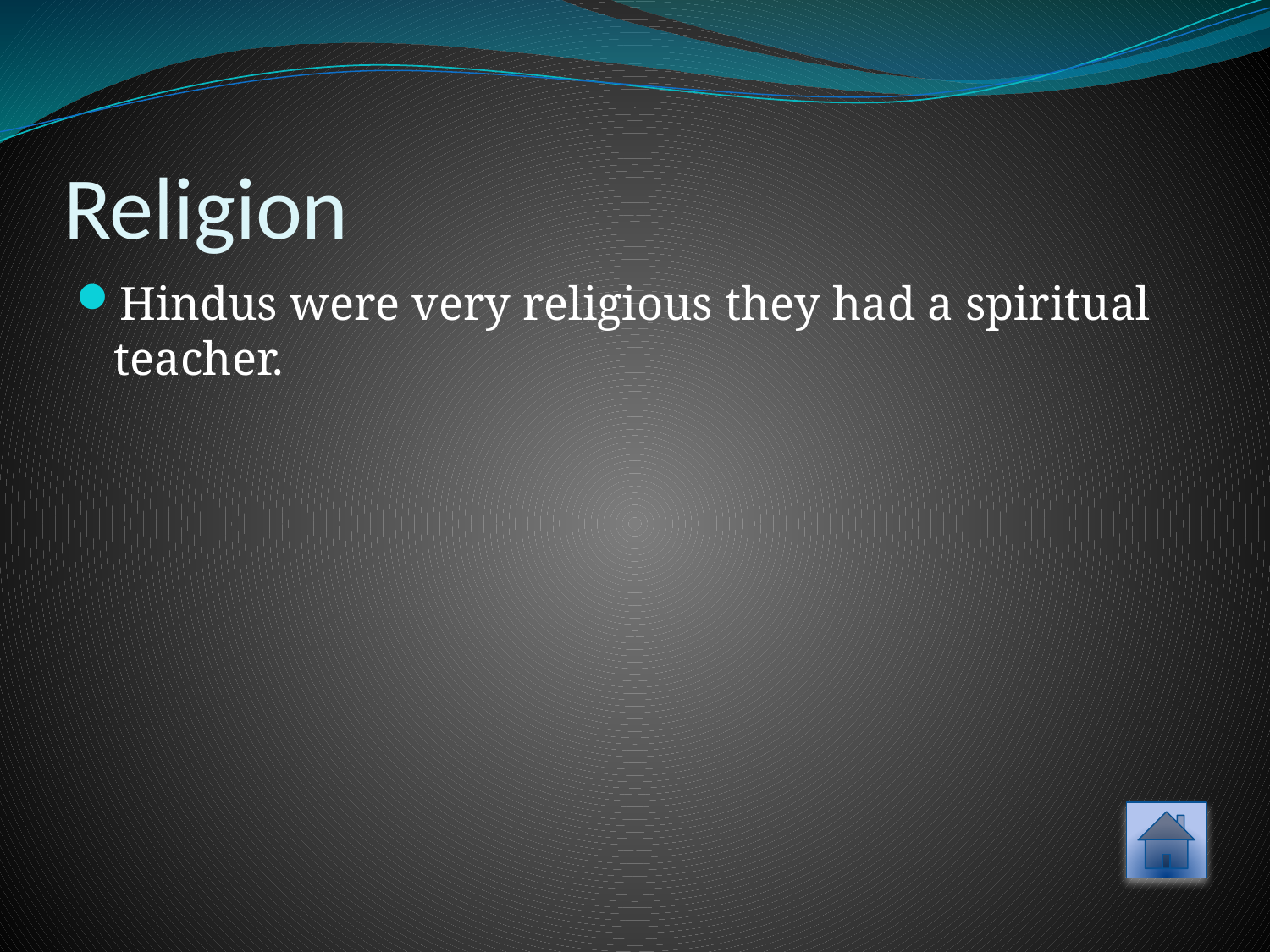

# Religion
Hindus were very religious they had a spiritual teacher.